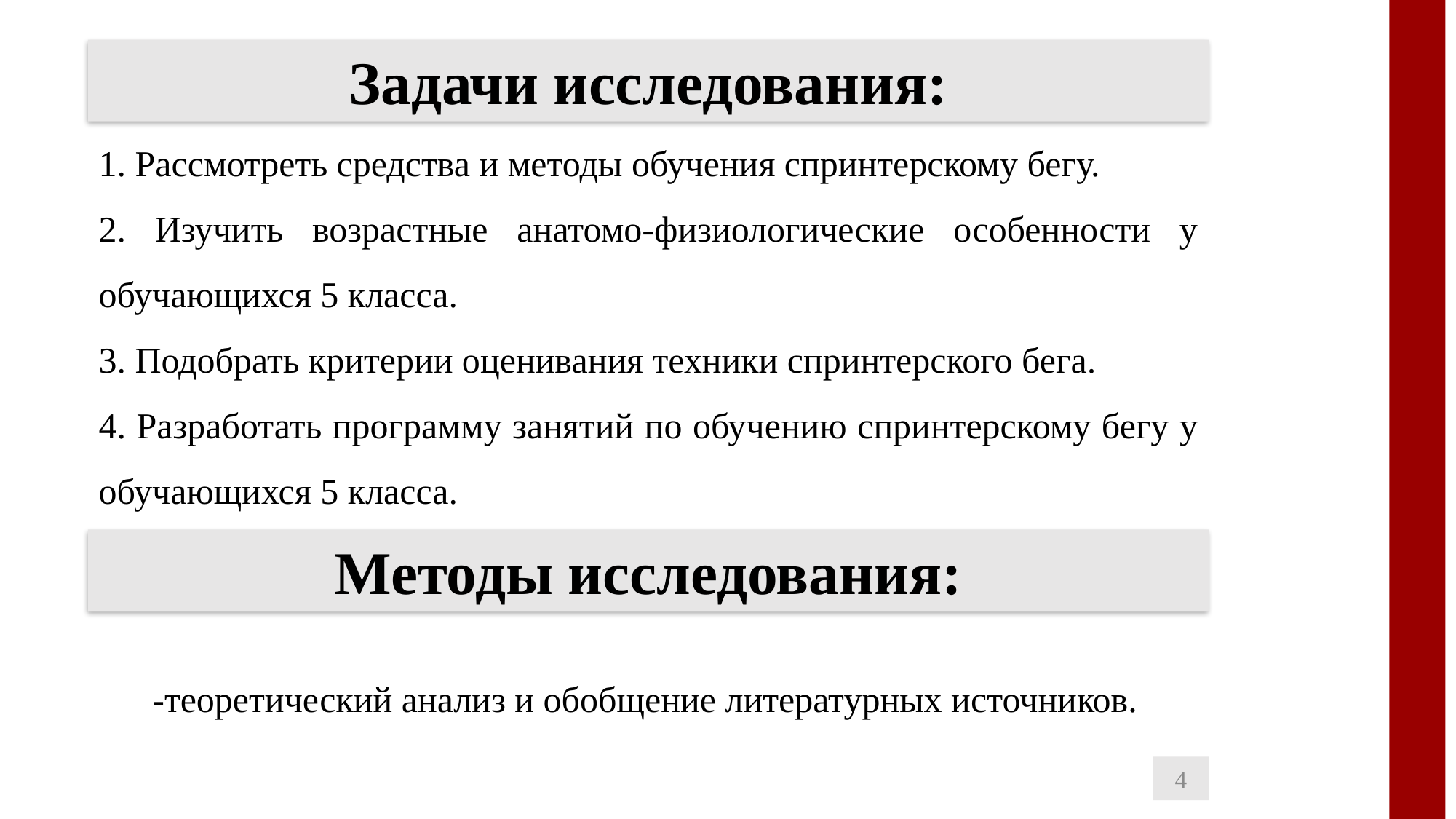

Задачи исследования:
1. Рассмотреть средства и методы обучения спринтерскому бегу.
2. Изучить возрастные анатомо-физиологические особенности у обучающихся 5 класса.
3. Подобрать критерии оценивания техники спринтерского бега.
4. Разработать программу занятий по обучению спринтерскому бегу у обучающихся 5 класса.

Методы исследования:
-теоретический анализ и обобщение литературных источников.

4